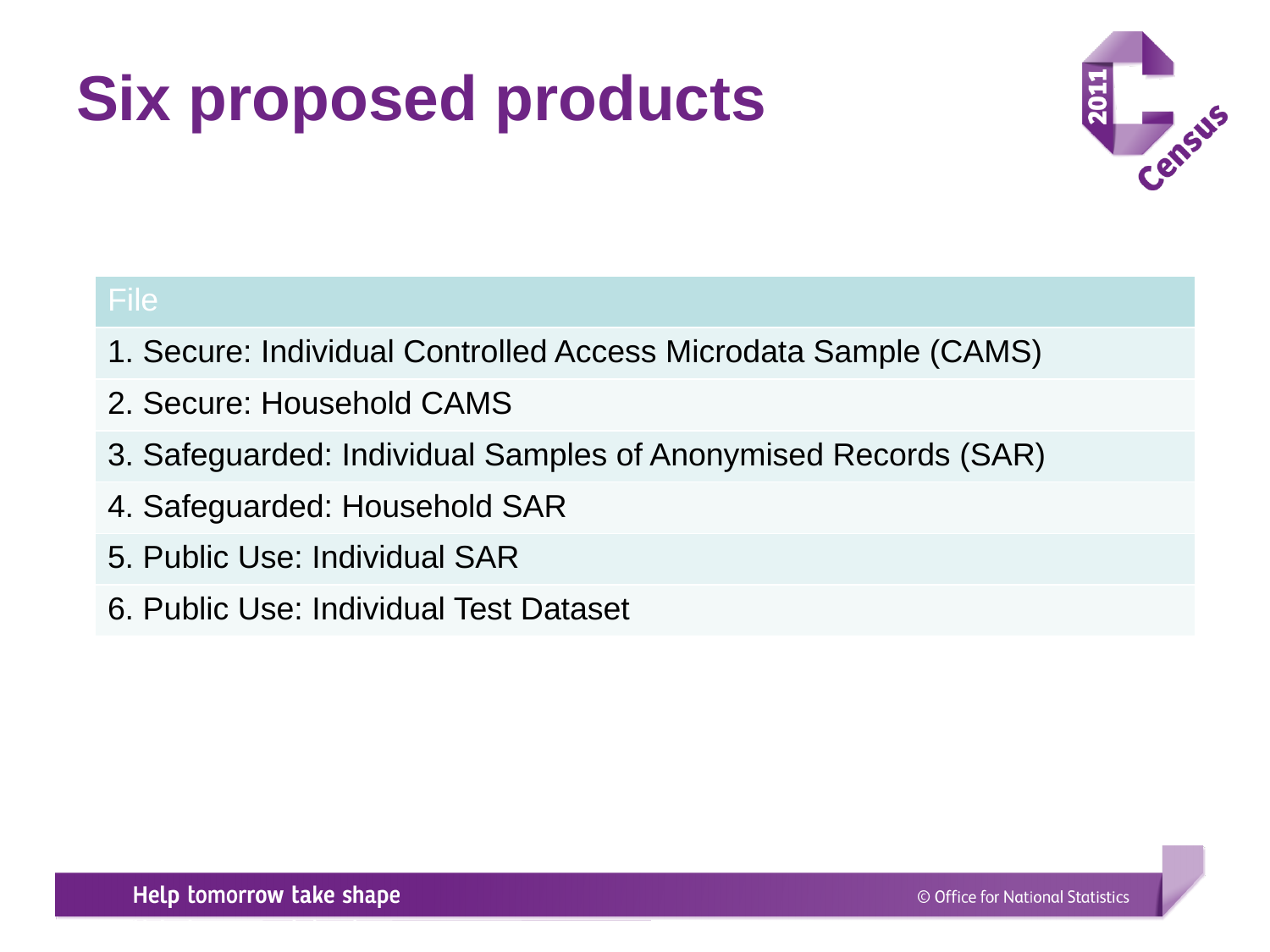

# Six proposed products
| File |
| --- |
| 1. Secure: Individual Controlled Access Microdata Sample (CAMS) |
| 2. Secure: Household CAMS |
| 3. Safeguarded: Individual Samples of Anonymised Records (SAR) |
| 4. Safeguarded: Household SAR |
| 5. Public Use: Individual SAR |
| 6. Public Use: Individual Test Dataset |